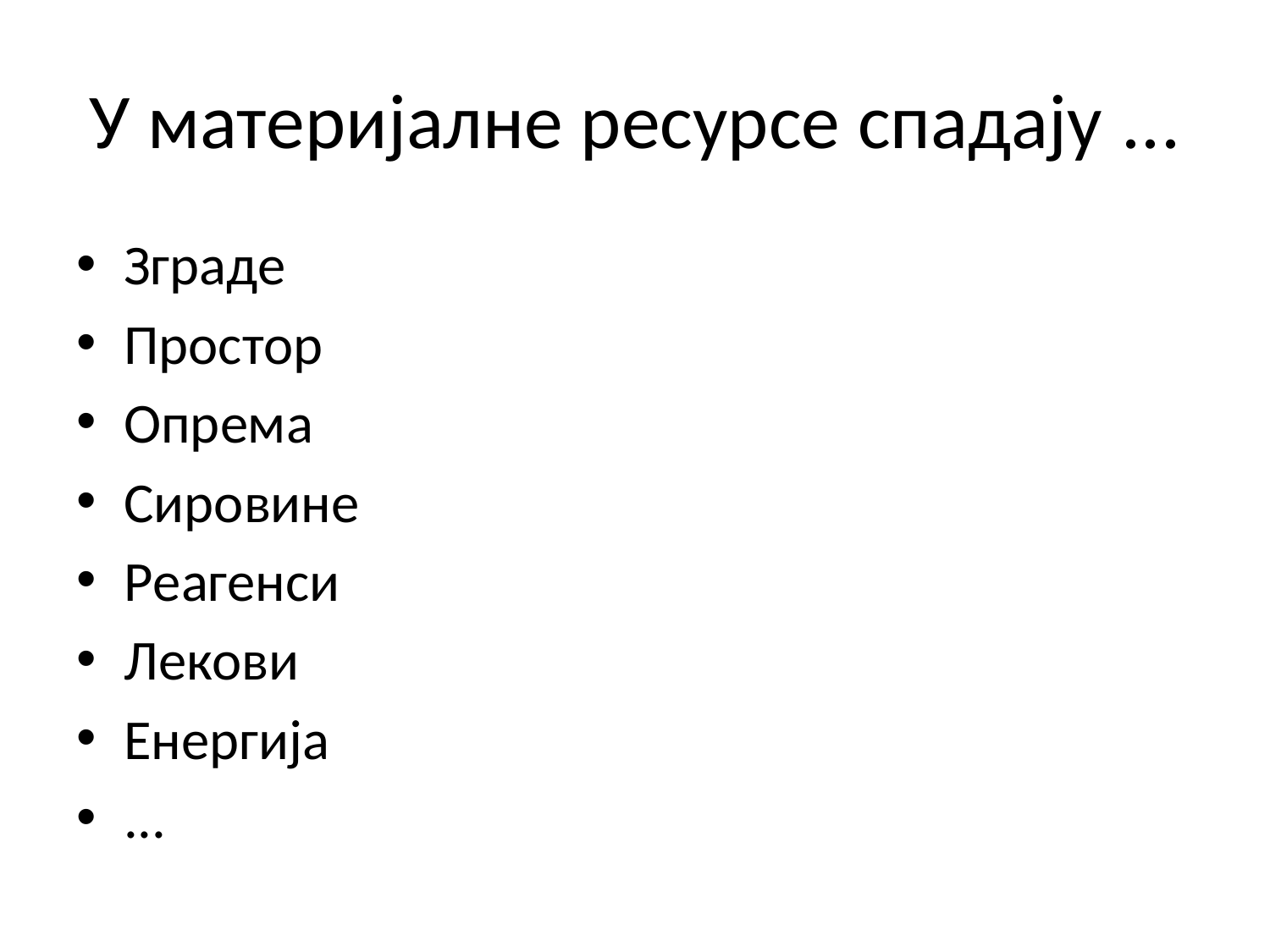

# У материјалне ресурсе спадају ...
Зграде
Простор
Опрема
Сировине
Реагенси
Лекови
Енергија
...